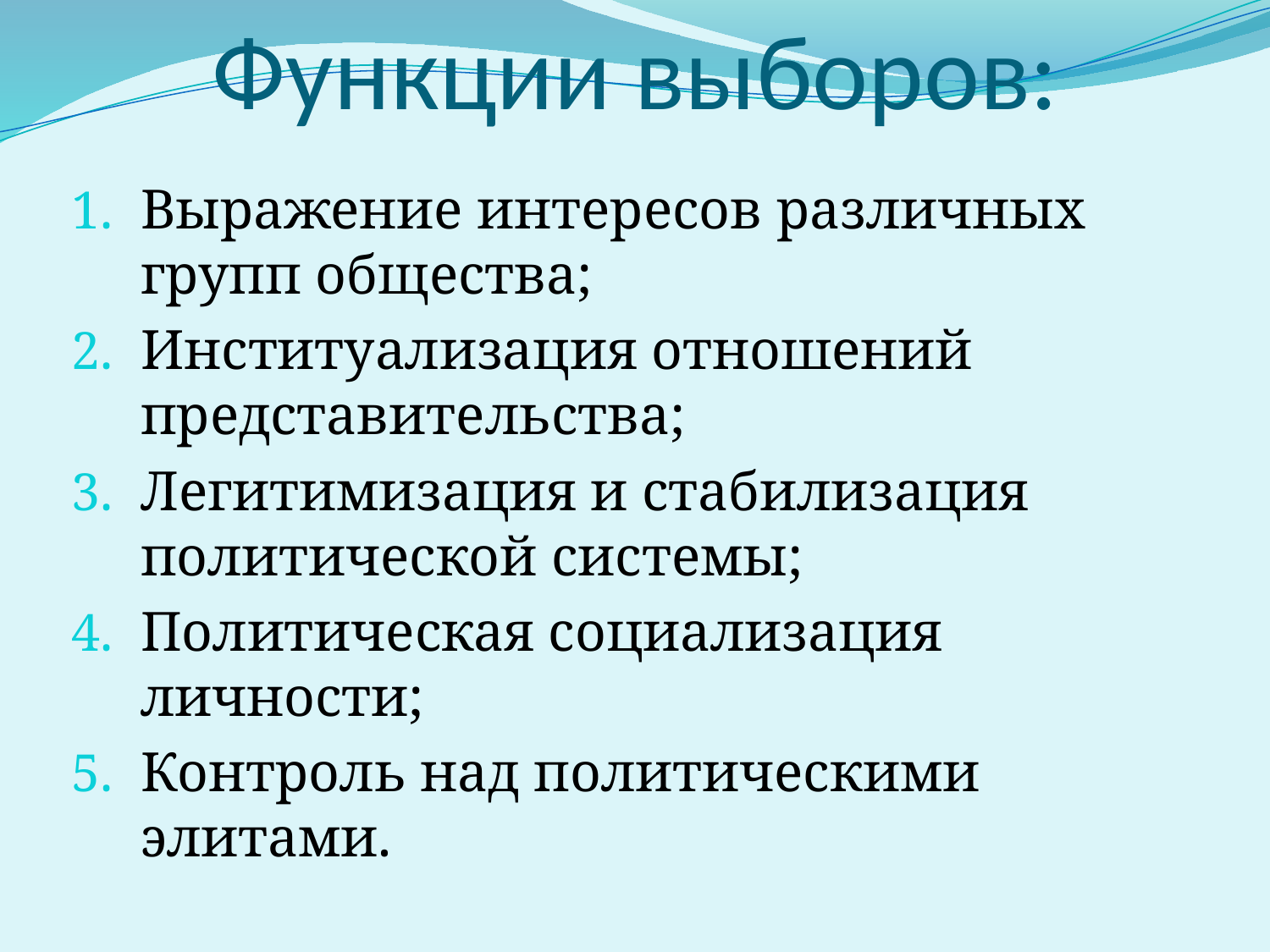

# Функции выборов:
Выражение интересов различных групп общества;
Институализация отношений представительства;
Легитимизация и стабилизация политической системы;
Политическая социализация личности;
Контроль над политическими элитами.